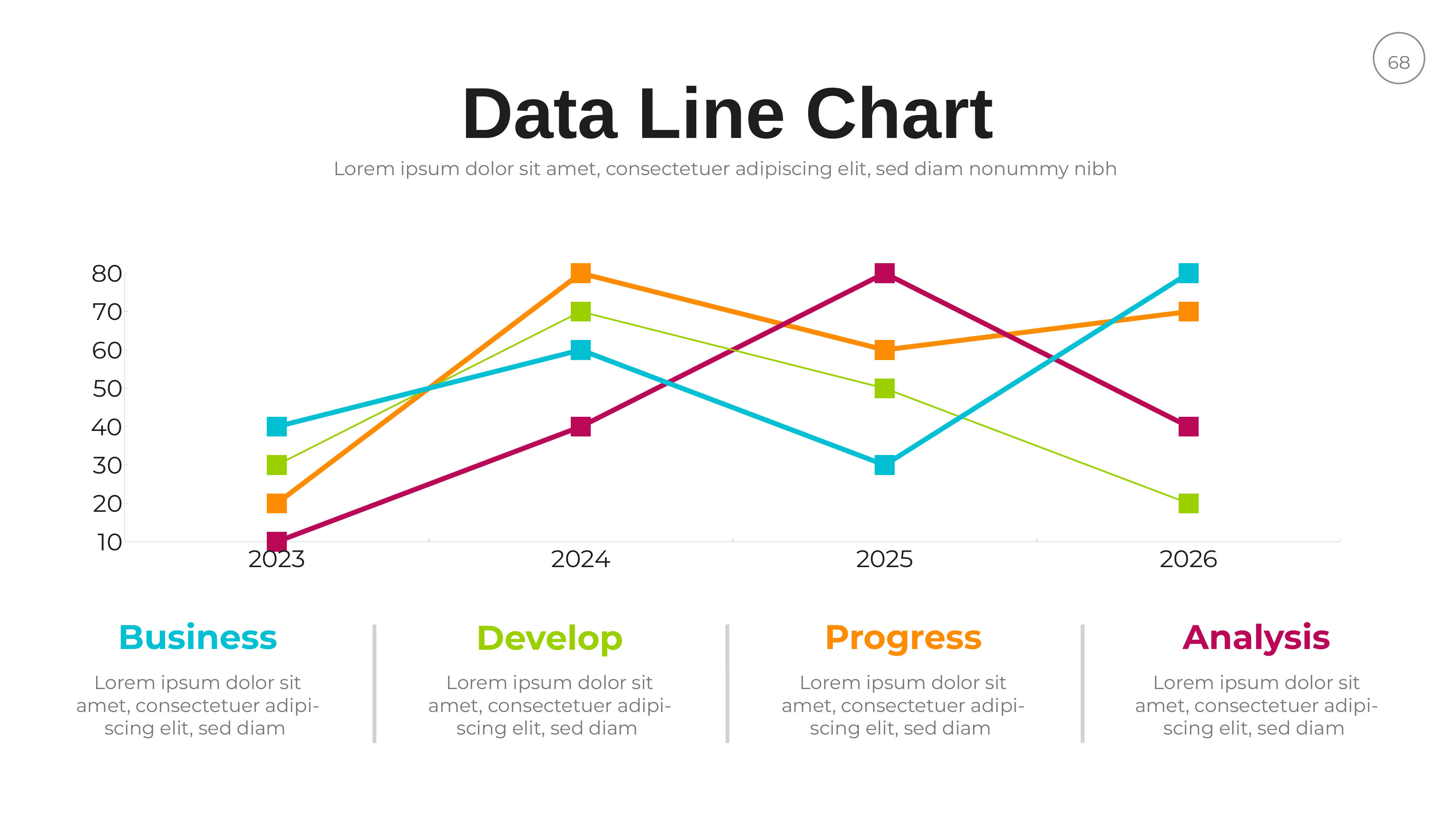

Data Line Chart
Lorem ipsum dolor sit amet, consectetuer adipiscing elit, sed diam nonummy nibh

### Chart

| Category | Series 1 | Series 2 | Series 3 | Series 4 |
|---|---|---|---|---|
| 2023 | 20.0 | 10.0 | 30.0 | 40.0 |
| 2024 | 80.0 | 40.0 | 70.0 | 60.0 |
| 2025 | 60.0 | 80.0 | 50.0 | 30.0 |
| 2026 | 70.0 | 40.0 | 20.0 | 80.0 |
Business
Progress
Analysis
Develop

Lorem ipsum dolor sit amet, consectetuer adipi-scing elit, sed diam
Lorem ipsum dolor sit amet, consectetuer adipi-scing elit, sed diam
Lorem ipsum dolor sit amet, consectetuer adipi-scing elit, sed diam
Lorem ipsum dolor sit amet, consectetuer adipi-scing elit, sed diam